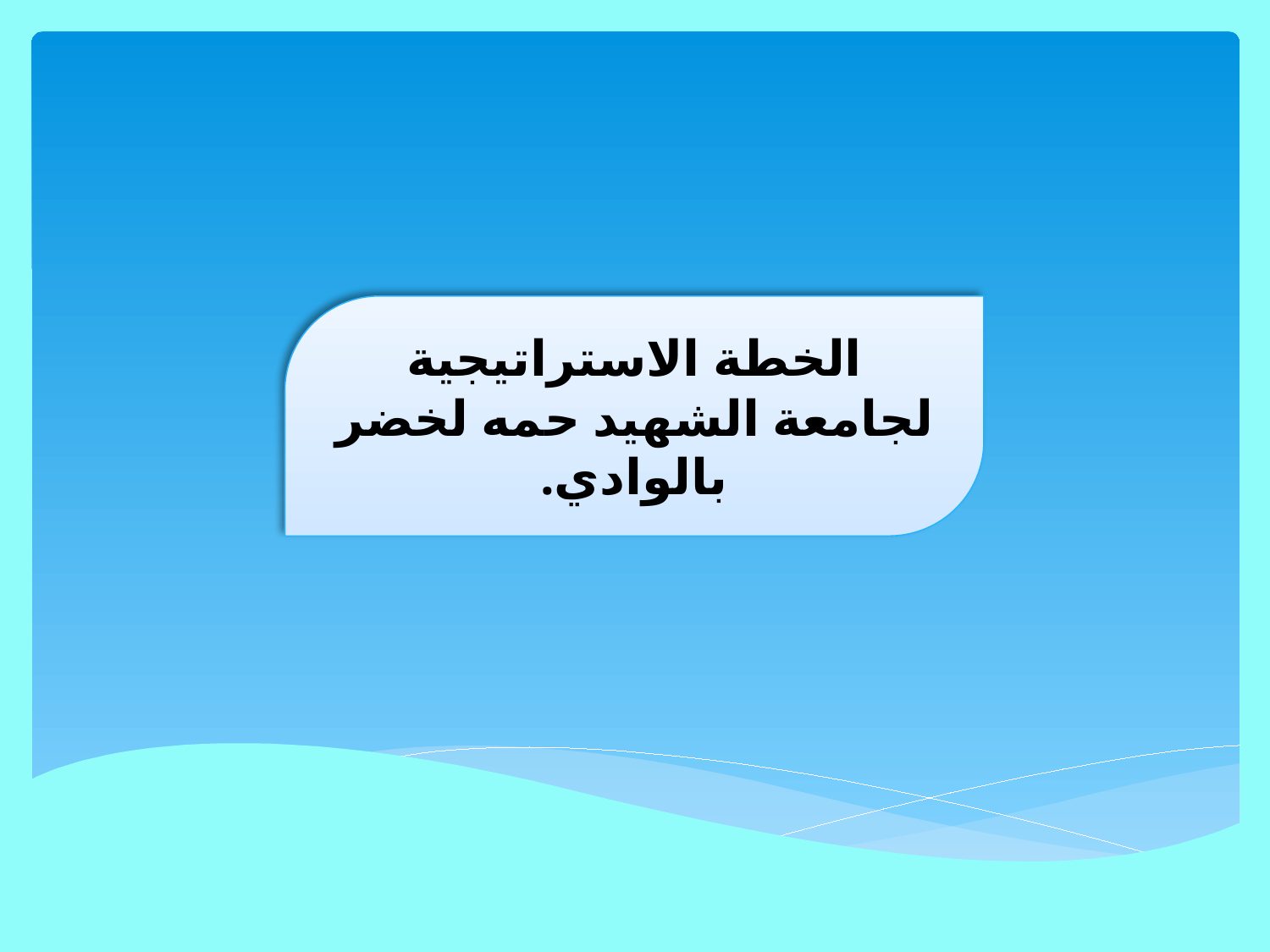

الخطة الاستراتيجية لجامعة الشهيد حمه لخضر بالوادي.